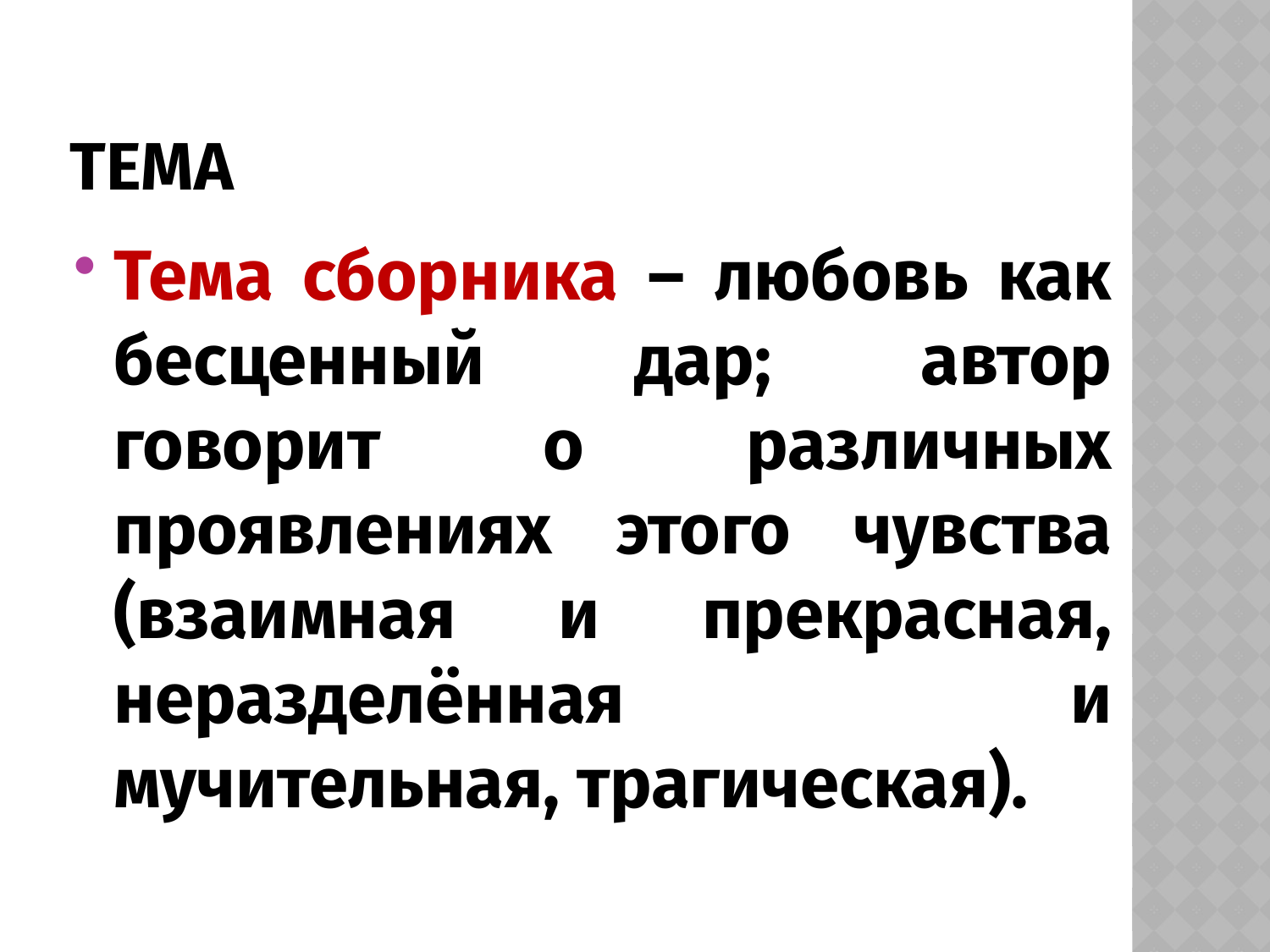

# Тема
Тема сборника – любовь как бесценный дар; автор говорит о различных проявлениях этого чувства (взаимная и прекрасная, неразделённая и мучительная, трагическая).